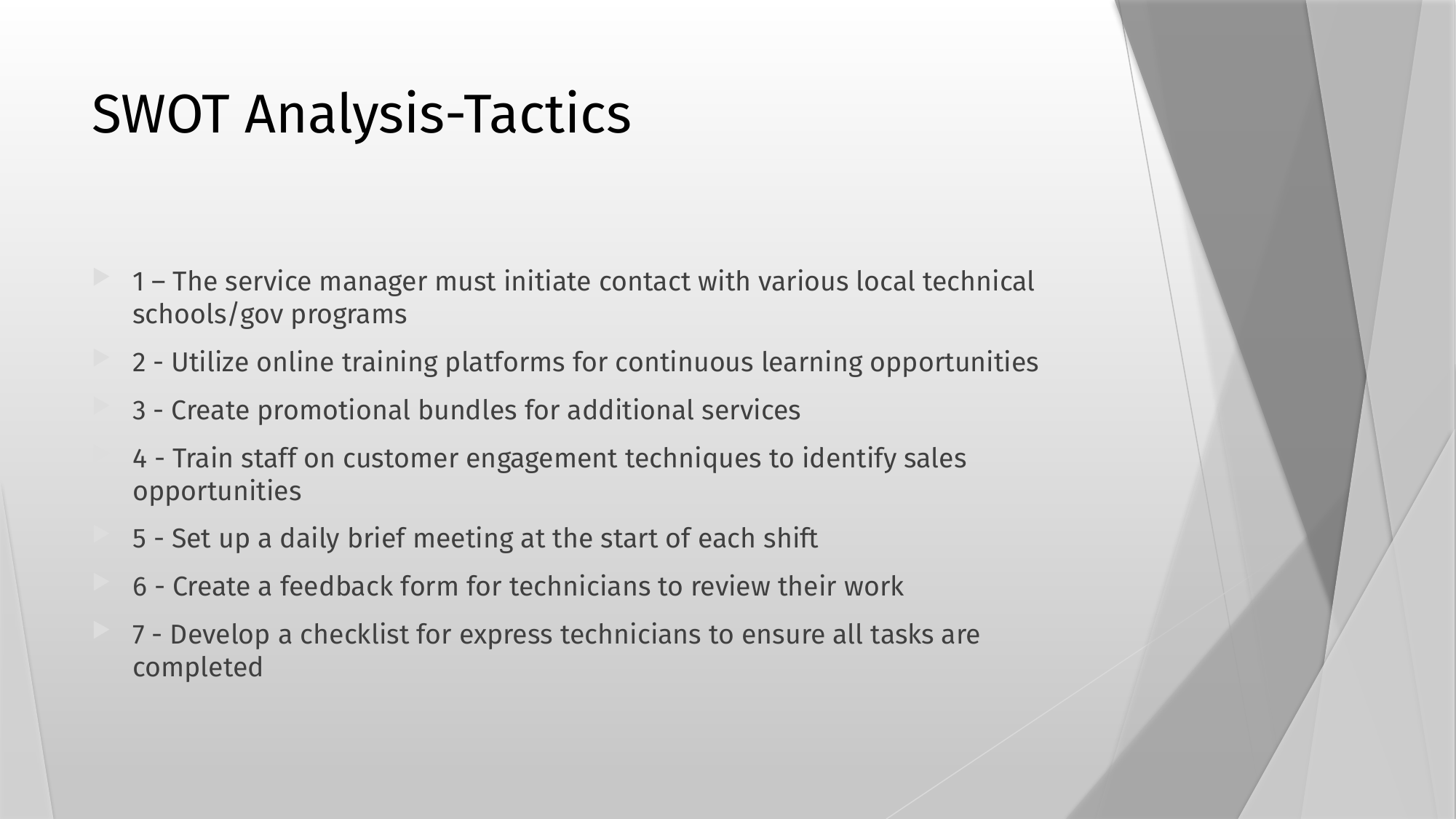

# SWOT Analysis-Tactics
1 – The service manager must initiate contact with various local technical schools/gov programs
2 - Utilize online training platforms for continuous learning opportunities
3 - Create promotional bundles for additional services
4 - Train staff on customer engagement techniques to identify sales opportunities
5 - Set up a daily brief meeting at the start of each shift
6 - Create a feedback form for technicians to review their work
7 - Develop a checklist for express technicians to ensure all tasks are completed